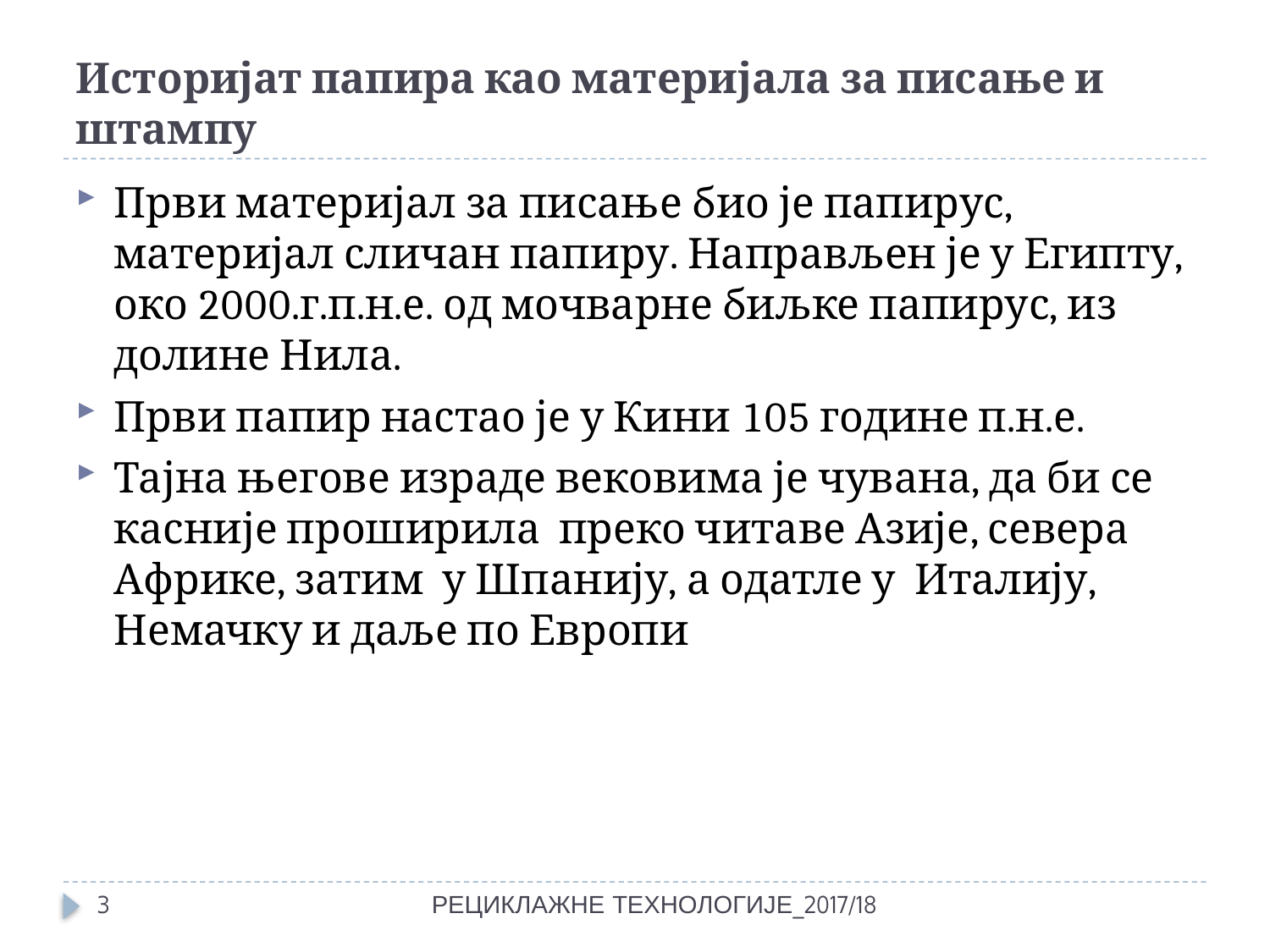

# Историјат папира као материјала за писање и штампу
Први материјал за писање био је папирус, материјал сличан папиру. Направљен је у Египту, око 2000.г.п.н.е. од мочварне биљке папирус, из долине Нила.
Први папир настао је у Кини 105 године п.н.е.
Тајна његове израде вековима је чувана, да би се касније проширила  преко читаве Азије, севера Африке, затим  у Шпанију, а одатле у  Италију, Немачку и даље по Европи
3
РЕЦИКЛАЖНЕ ТЕХНОЛОГИЈЕ_2017/18